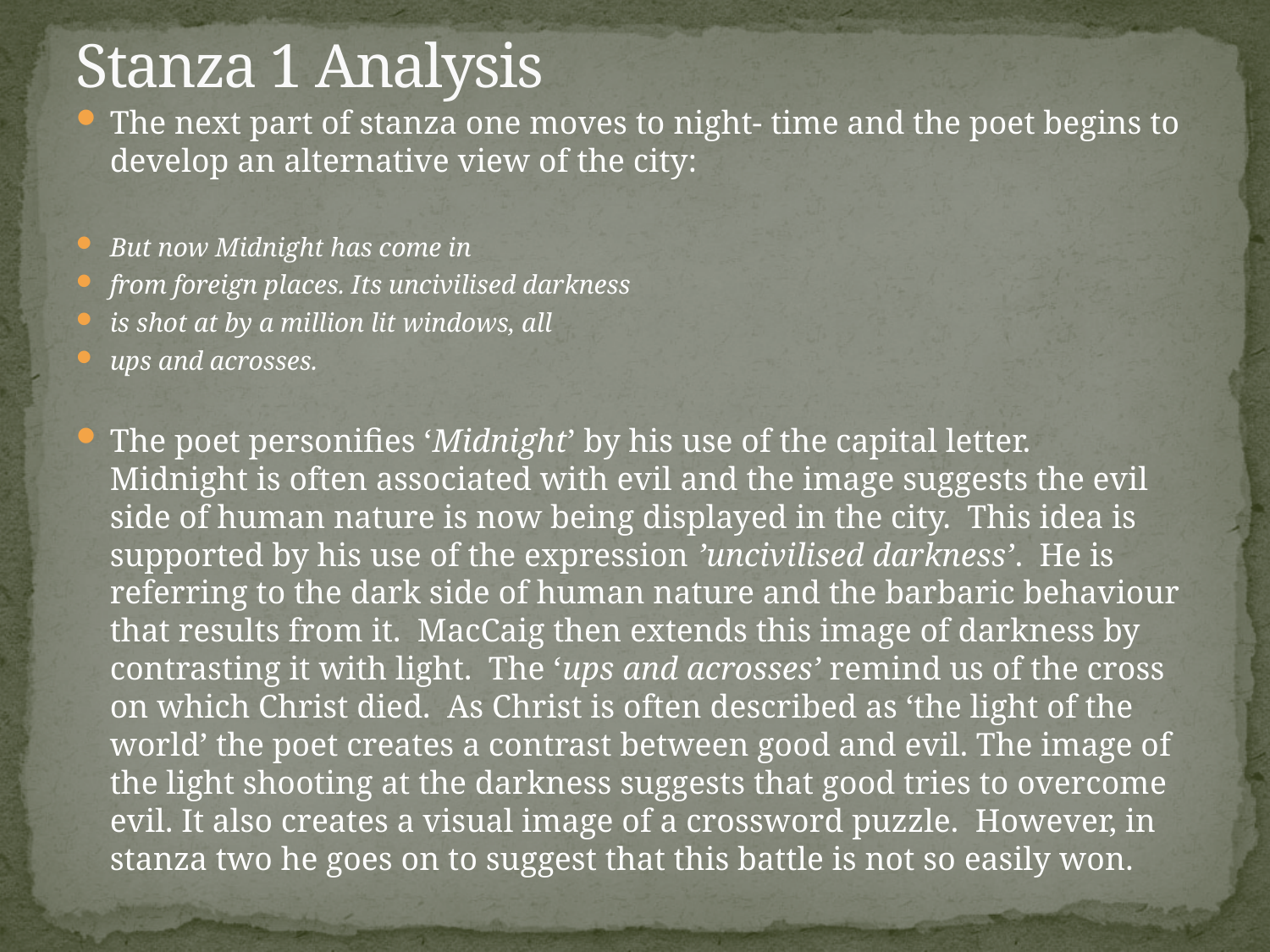

# Stanza 1 Analysis
The next part of stanza one moves to night- time and the poet begins to develop an alternative view of the city:

But now Midnight has come in
from foreign places. Its uncivilised darkness
is shot at by a million lit windows, all
ups and acrosses.

The poet personifies ‘Midnight’ by his use of the capital letter.   Midnight is often associated with evil and the image suggests the evil side of human nature is now being displayed in the city.  This idea is supported by his use of the expression ’uncivilised darkness’.  He is referring to the dark side of human nature and the barbaric behaviour that results from it.  MacCaig then extends this image of darkness by contrasting it with light.  The ‘ups and acrosses’ remind us of the cross on which Christ died.  As Christ is often described as ‘the light of the world’ the poet creates a contrast between good and evil. The image of the light shooting at the darkness suggests that good tries to overcome evil. It also creates a visual image of a crossword puzzle.  However, in stanza two he goes on to suggest that this battle is not so easily won.